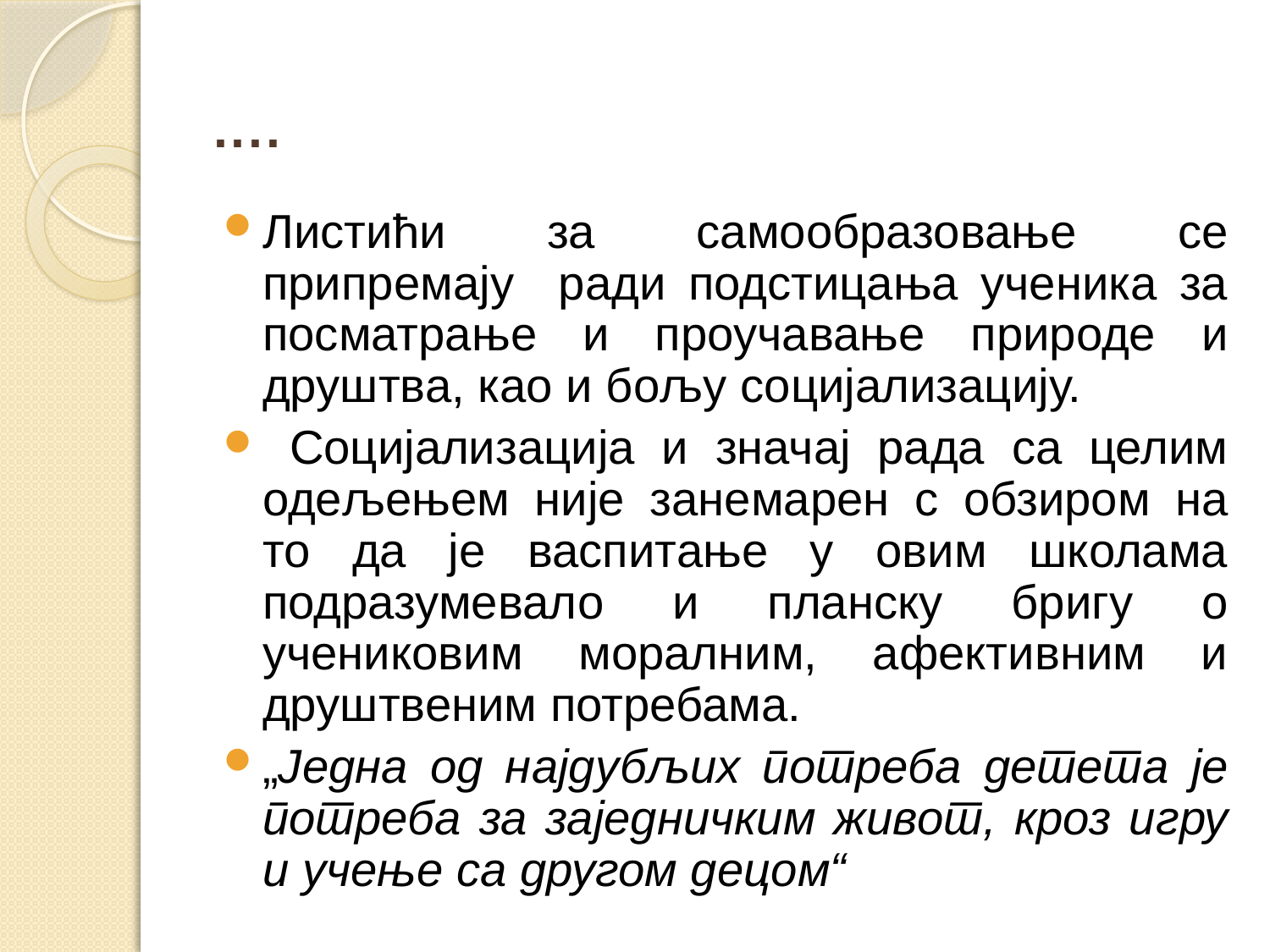

# ....
Листићи за самообразовање се припремају  ради подстицања ученика за посматрање и проучавање природе и друштва, као и бољу социјализацију.
 Социјализација и значај рада са целим одељењем није занемарен с обзиром на то да је васпитање у овим школама подразумевало и планску бригу о учениковим моралним, афективним и друштвеним потребама.
„Једна од најдубљих потреба детета је потреба за заједничким живот, кроз игру и учење са другом децом“